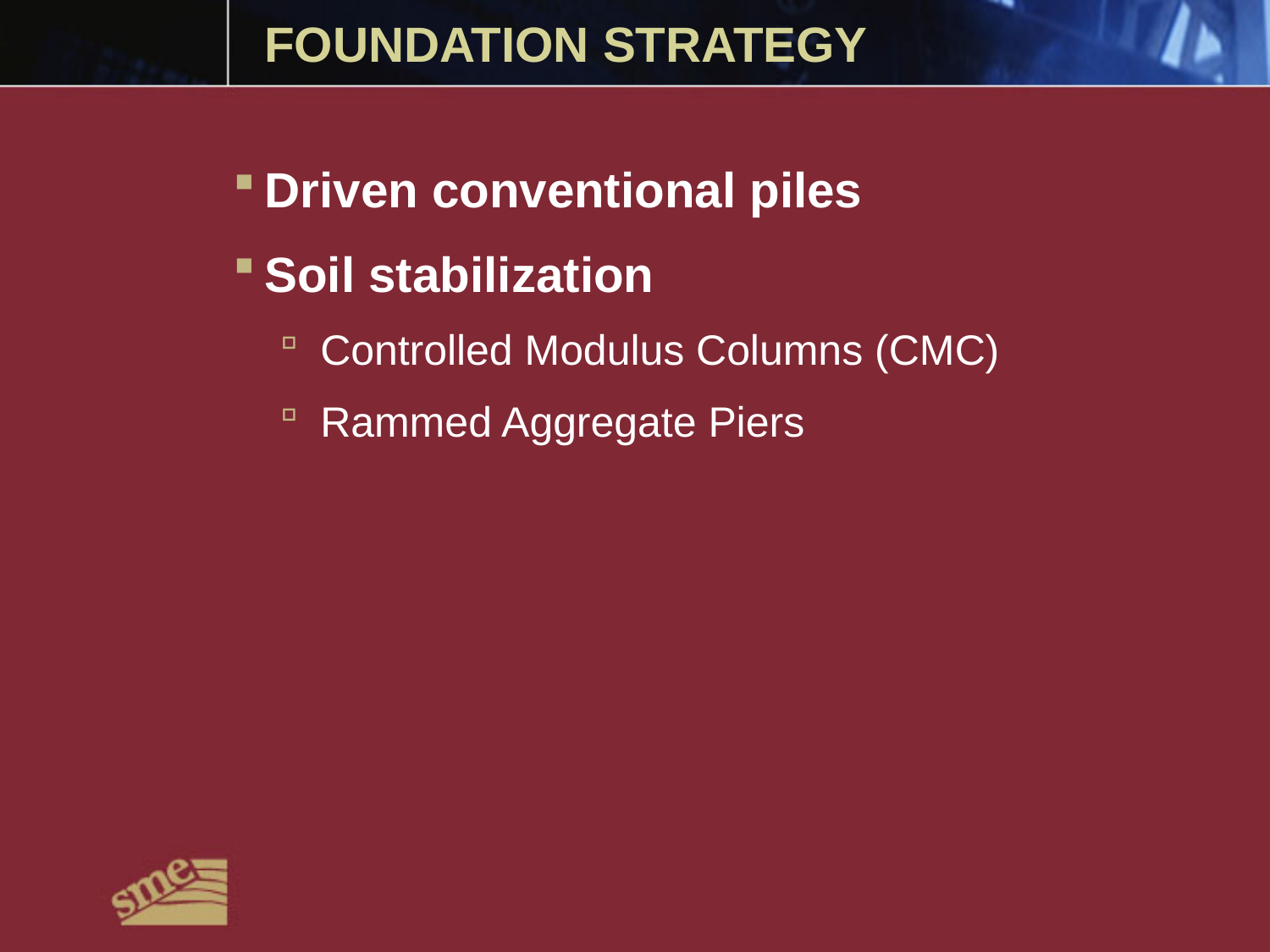

# FOUNDATION STRATEGY
Driven conventional piles
Soil stabilization
Controlled Modulus Columns (CMC)
Rammed Aggregate Piers